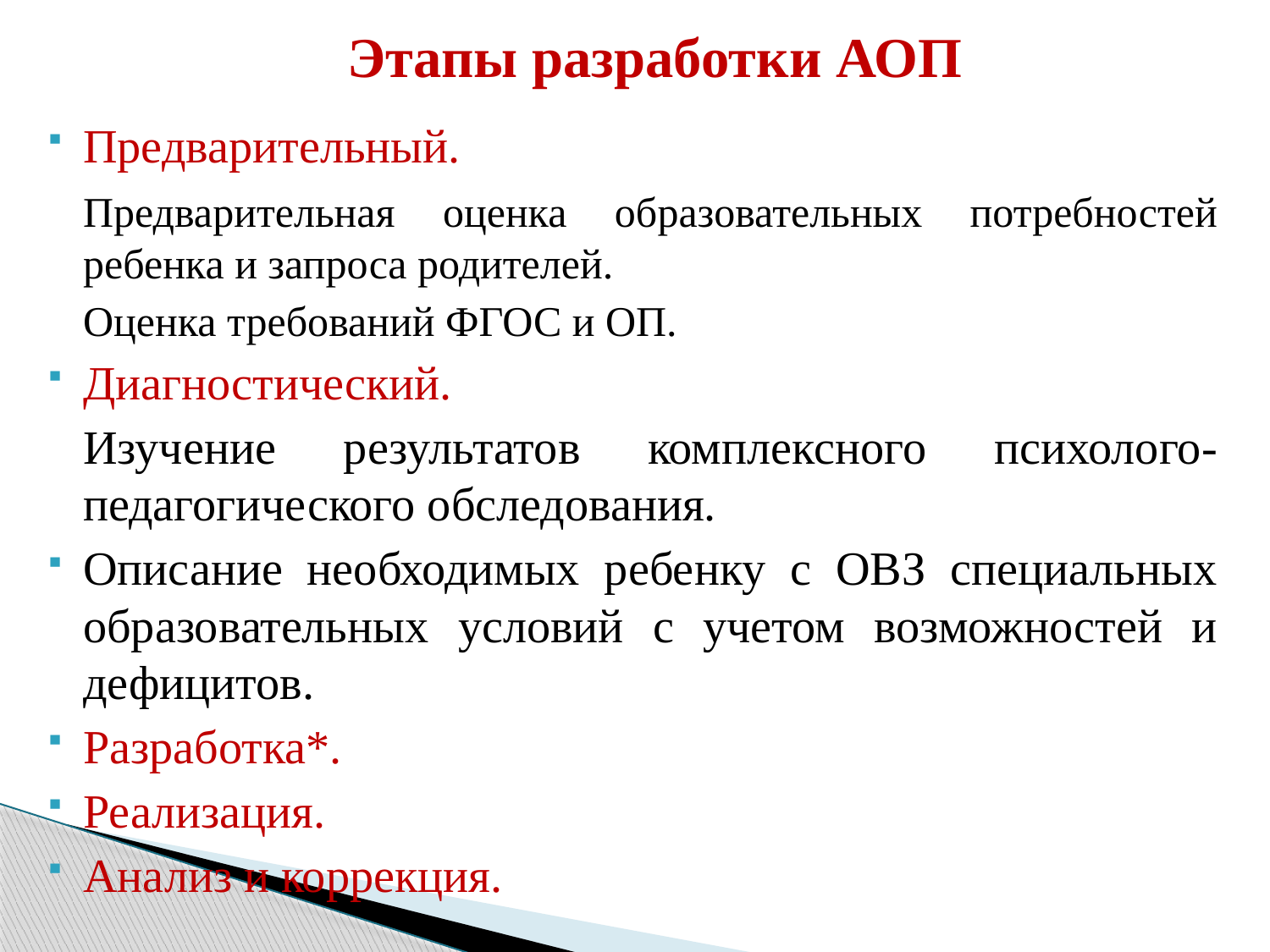

# Этапы разработки АОП
Предварительный.
	Предварительная оценка образовательных потребностей ребенка и запроса родителей.
	Оценка требований ФГОС и ОП.
Диагностический.
	Изучение результатов комплексного психолого-педагогического обследования.
Описание необходимых ребенку с ОВЗ специальных образовательных условий с учетом возможностей и дефицитов.
Разработка*.
Реализация.
Анализ и коррекция.